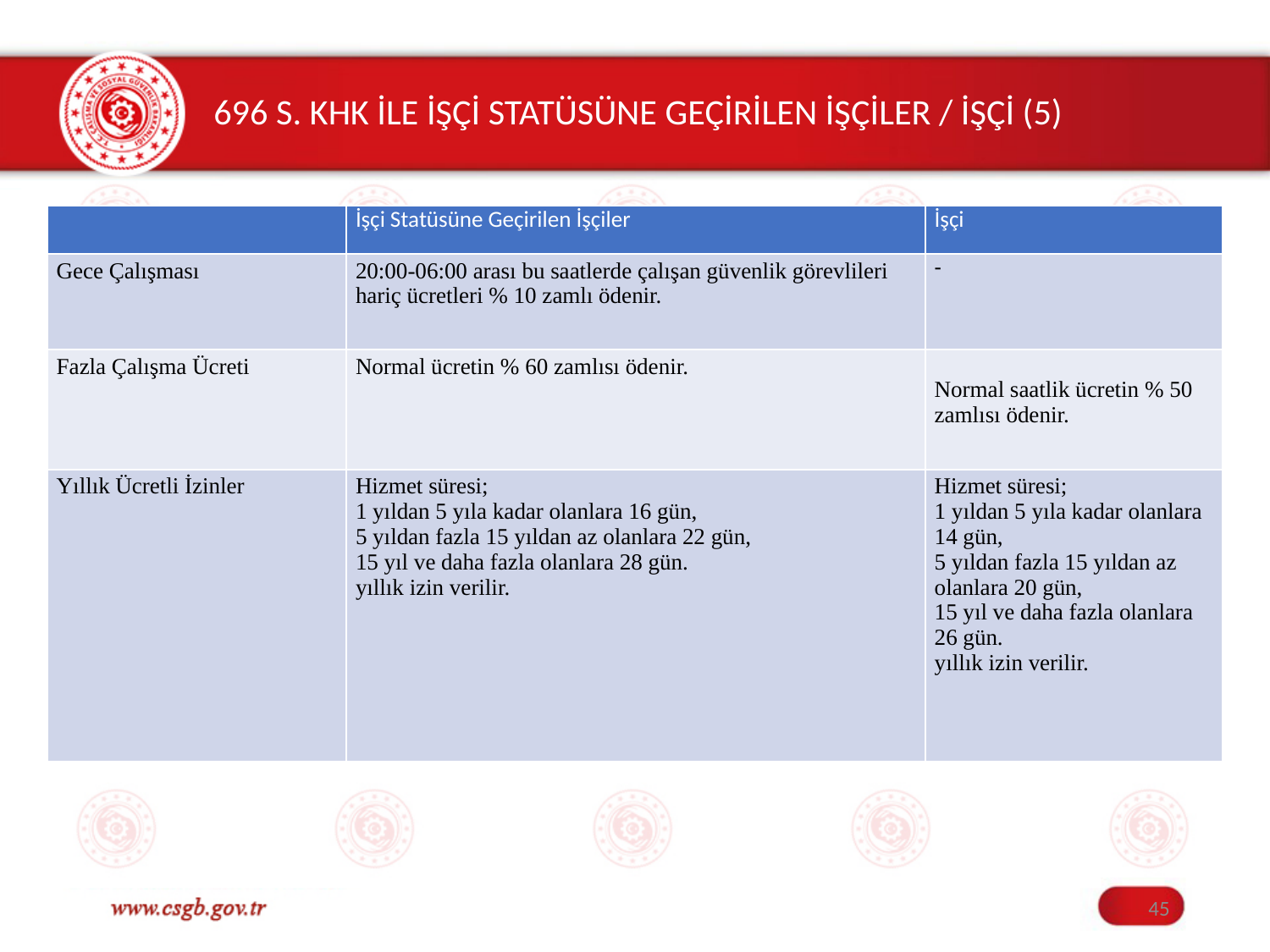

# 696 S. KHK İLE İŞÇİ STATÜSÜNE GEÇİRİLEN İŞÇİLER / İŞÇİ (5)
|  | İşçi Statüsüne Geçirilen İşçiler | İşçi |
| --- | --- | --- |
| Gece Çalışması | 20:00-06:00 arası bu saatlerde çalışan güvenlik görevlileri hariç ücretleri % 10 zamlı ödenir. | - |
| Fazla Çalışma Ücreti | Normal ücretin % 60 zamlısı ödenir. | Normal saatlik ücretin % 50 zamlısı ödenir. |
| Yıllık Ücretli İzinler | Hizmet süresi; 1 yıldan 5 yıla kadar olanlara 16 gün, 5 yıldan fazla 15 yıldan az olanlara 22 gün, 15 yıl ve daha fazla olanlara 28 gün. yıllık izin verilir. | Hizmet süresi; 1 yıldan 5 yıla kadar olanlara 14 gün, 5 yıldan fazla 15 yıldan az olanlara 20 gün, 15 yıl ve daha fazla olanlara 26 gün. yıllık izin verilir. |

45